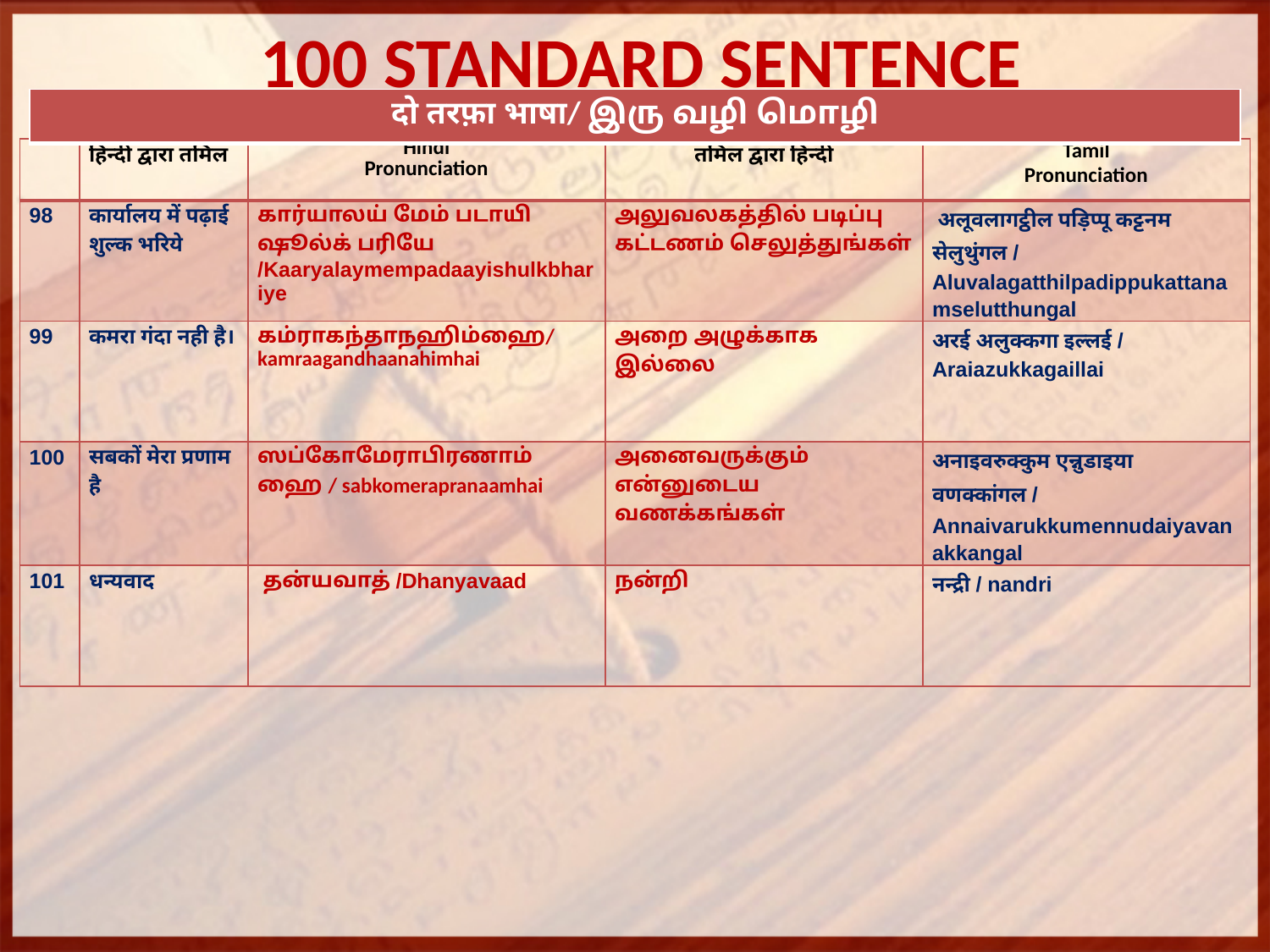

# 100 STANDARD SENTENCE
| दो तरफ़ा भाषा/ இரு வழி மொழி |
| --- |
|  | हिन्दी द्वारा तमिल | Hindi Pronunciation | तमिल द्वारा हिन्दी | Tamil Pronunciation |
| --- | --- | --- | --- | --- |
| 98 | कार्यालय में पढ़ाई शुल्क भरिये | கார்யாலய் மேம் படாயி ஷூல்க் பரியே /Kaaryalaymempadaayishulkbhariye | அலுவலகத்தில் படிப்பு கட்டணம் செலுத்துங்கள் | अलूवलागट्ठील पड़िप्पू कट्टनम सेलुथुंगल / Aluvalagatthilpadippukattanamselutthungal |
| 99 | कमरा गंदा नही है। | கம்ராகந்தாநஹிம்ஹை/ kamraagandhaanahimhai | அறை அழுக்காக இல்லை | अरई अलुक्कगा इल्लई / Araiazukkagaillai |
| 100 | सबकों मेरा प्रणाम है | ஸப்கோமேராபிரணாம்ஹை / sabkomerapranaamhai | அனைவருக்கும் என்னுடைய வணக்கங்கள் | अनाइवरुक्कुम एन्नुडाइया वणक्कांगल / Annaivarukkumennudaiyavanakkangal |
| 101 | धन्यवाद | தன்யவாத் /Dhanyavaad | நன்றி | नन्द्री / nandri |